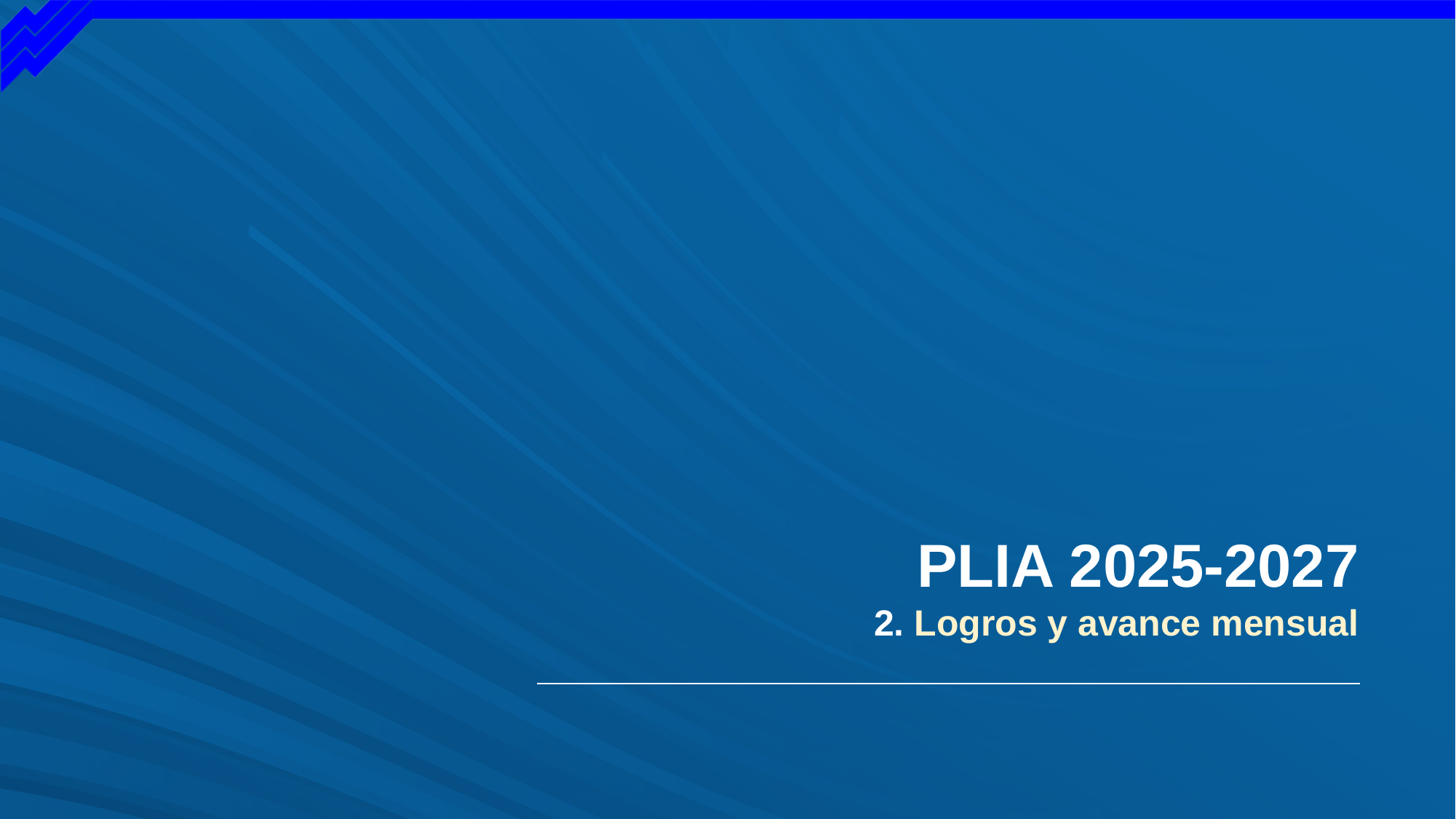

PLIA 2025-2027
2. Logros y avance mensual